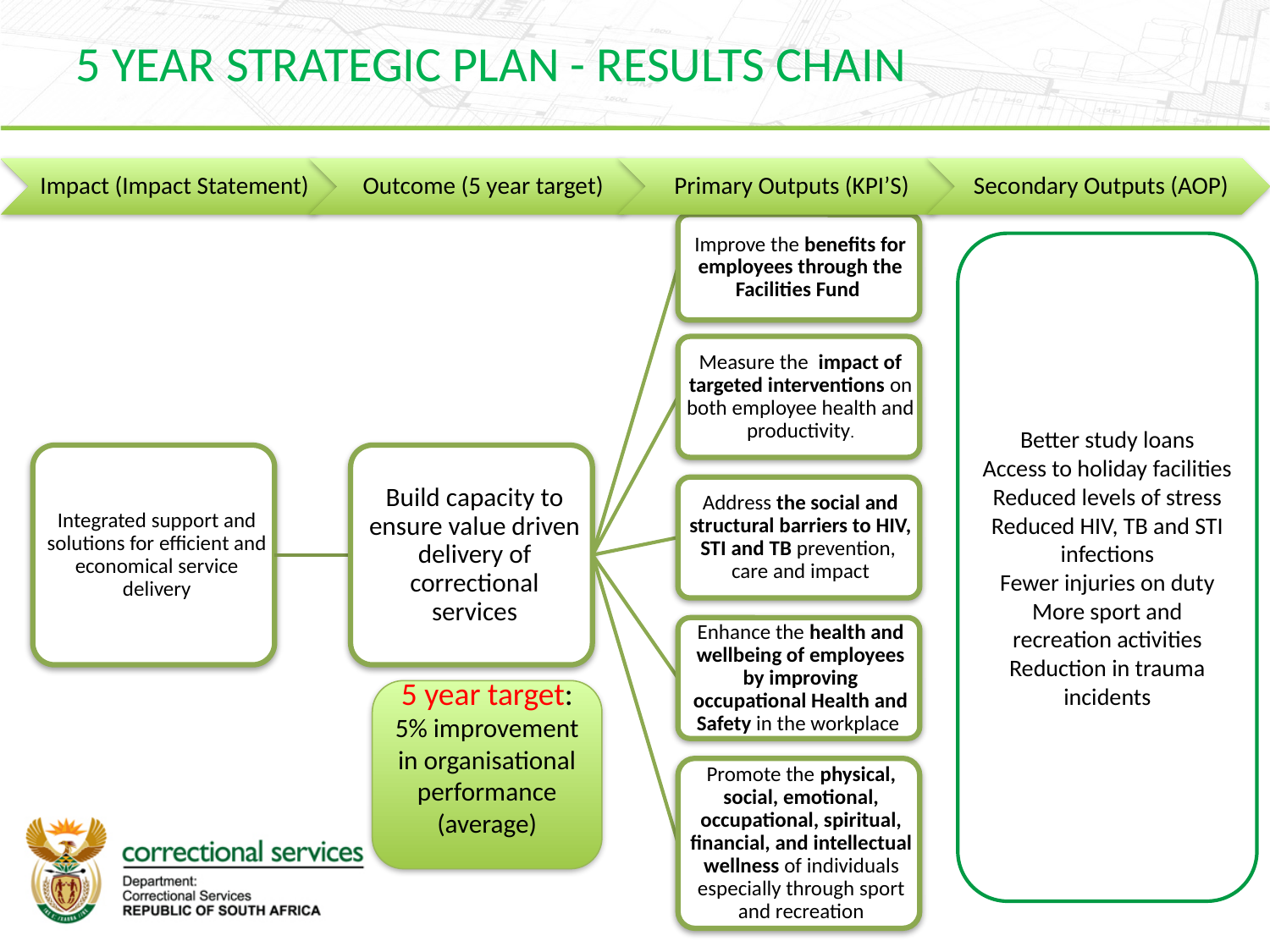

5 YEAR STRATEGIC PLAN - RESULTS CHAIN
Integrated support and solutions for efficient and economical service delivery

Build capacity to ensure value driven delivery of correctional services

Improve the benefits for employees through the Facilities Fund

Measure the  impact of targeted interventions on both employee health and productivity.

Address the social and structural barriers to HIV, STI and TB prevention,  care and impact

Enhance the health and wellbeing of employees by improving occupational Health and Safety in the workplace

Promote the physical, social, emotional, occupational, spiritual, financial, and intellectual wellness of individuals especially through sport and recreation
Impact (Impact Statement)
Outcome (5 year target)
Primary Outputs (KPI’S)
Secondary Outputs (AOP)
Better study loans
Access to holiday facilities
Reduced levels of stress
Reduced HIV, TB and STI infections
Fewer injuries on duty
More sport and recreation activities
Reduction in trauma incidents
5 year target:
5% improvement in organisational performance (average)